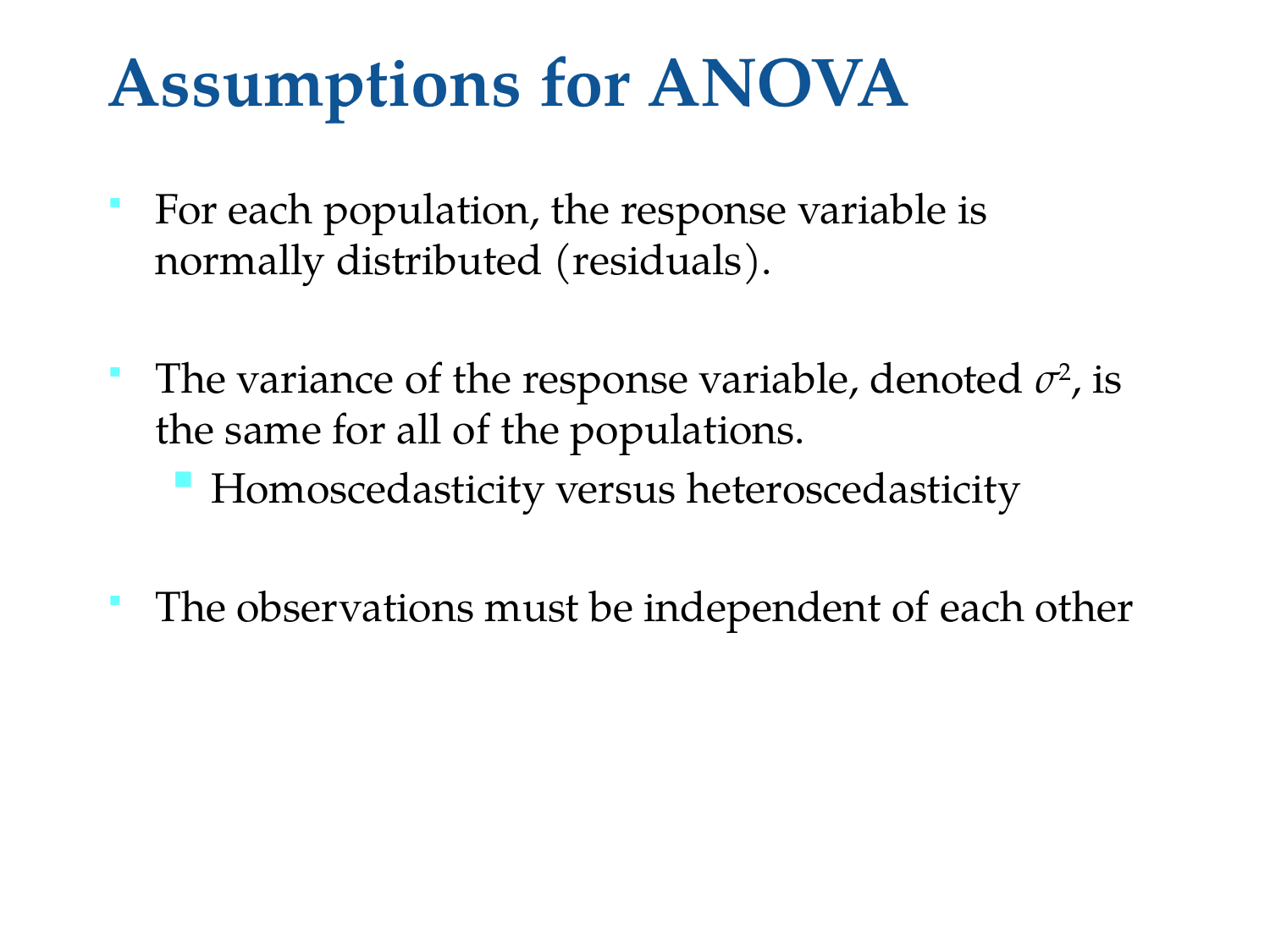

Assumptions for ANOVA

For each population, the response variable is normally distributed (residuals).

The variance of the response variable, denoted σ2, is the same for all of the populations.
Homoscedasticity versus heteroscedasticity

The observations must be independent of each other